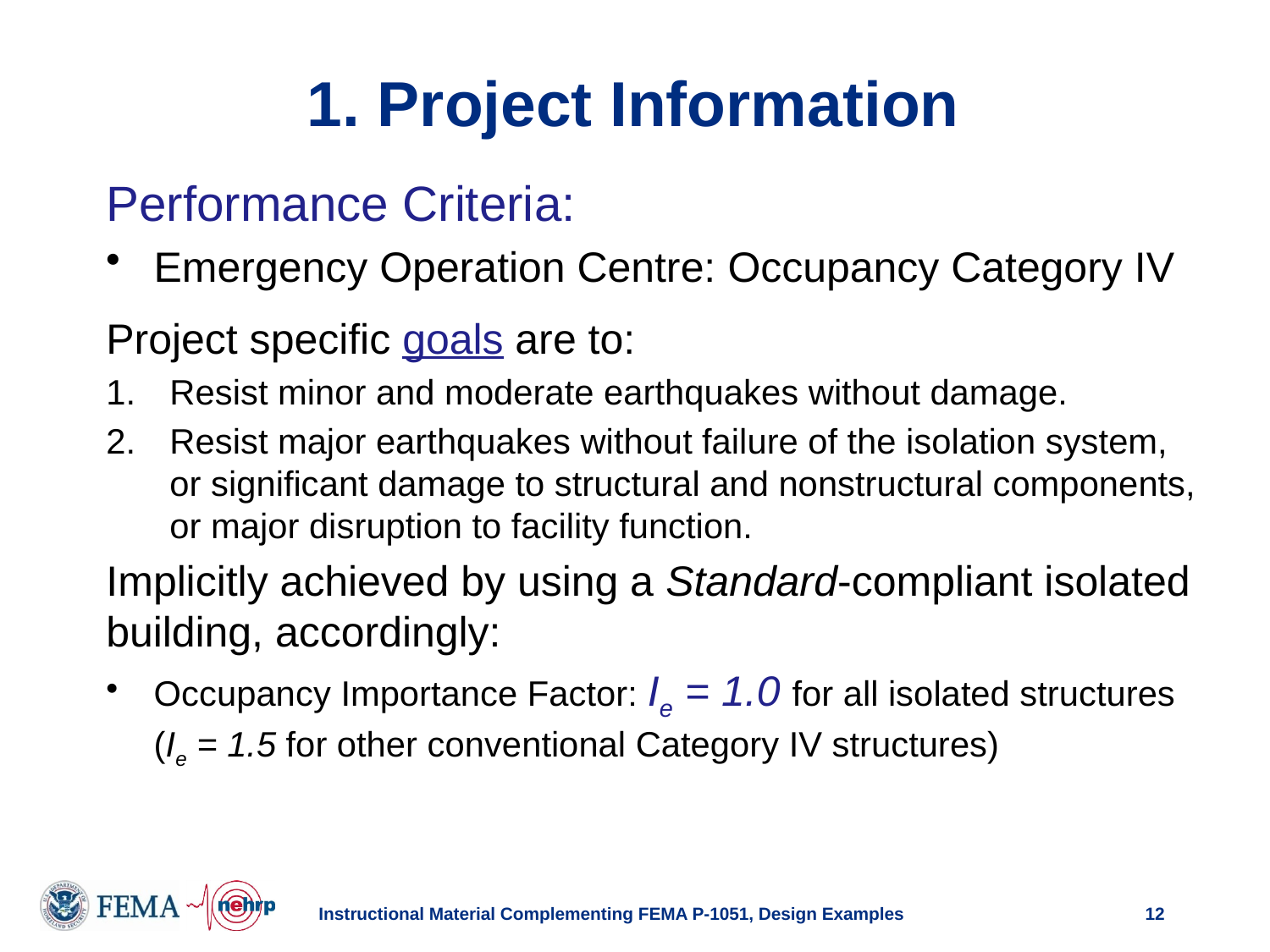

# 1. Project Information
Performance Criteria:
Emergency Operation Centre: Occupancy Category IV
Project specific goals are to:
Resist minor and moderate earthquakes without damage.
Resist major earthquakes without failure of the isolation system, or significant damage to structural and nonstructural components, or major disruption to facility function.
Implicitly achieved by using a Standard-compliant isolated building, accordingly:
Occupancy Importance Factor: Ie = 1.0 for all isolated structures  (Ie = 1.5 for other conventional Category IV structures)

Instructional Material Complementing FEMA P-1051, Design Examples
12